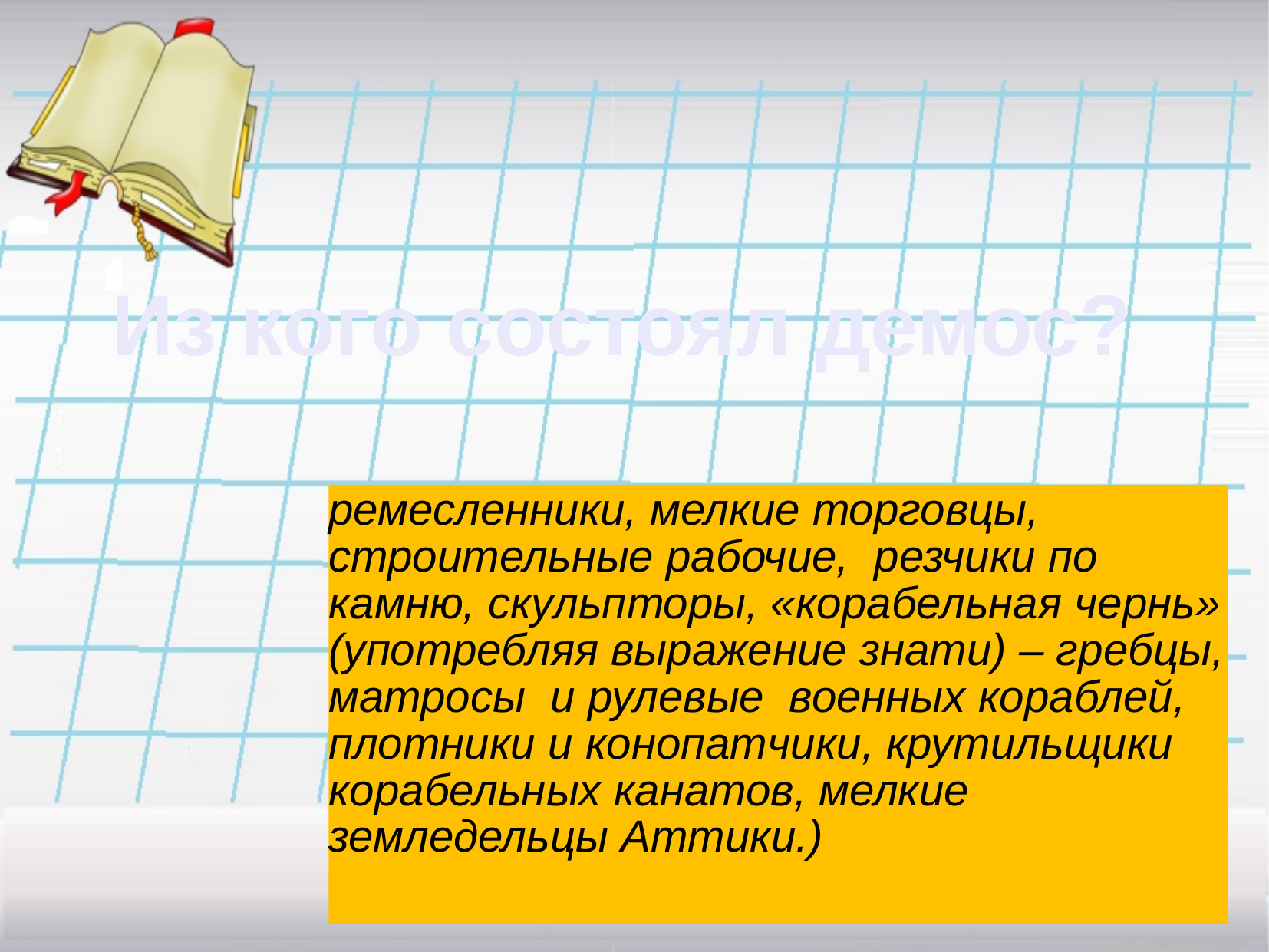

Из кого состоял демос?
ремесленники, мелкие торговцы, строительные рабочие,  резчики по камню, скульпторы, «корабельная чернь» (употребляя выражение знати) – гребцы, матросы  и рулевые  военных кораблей, плотники и конопатчики, крутильщики корабельных канатов, мелкие земледельцы Аттики.)